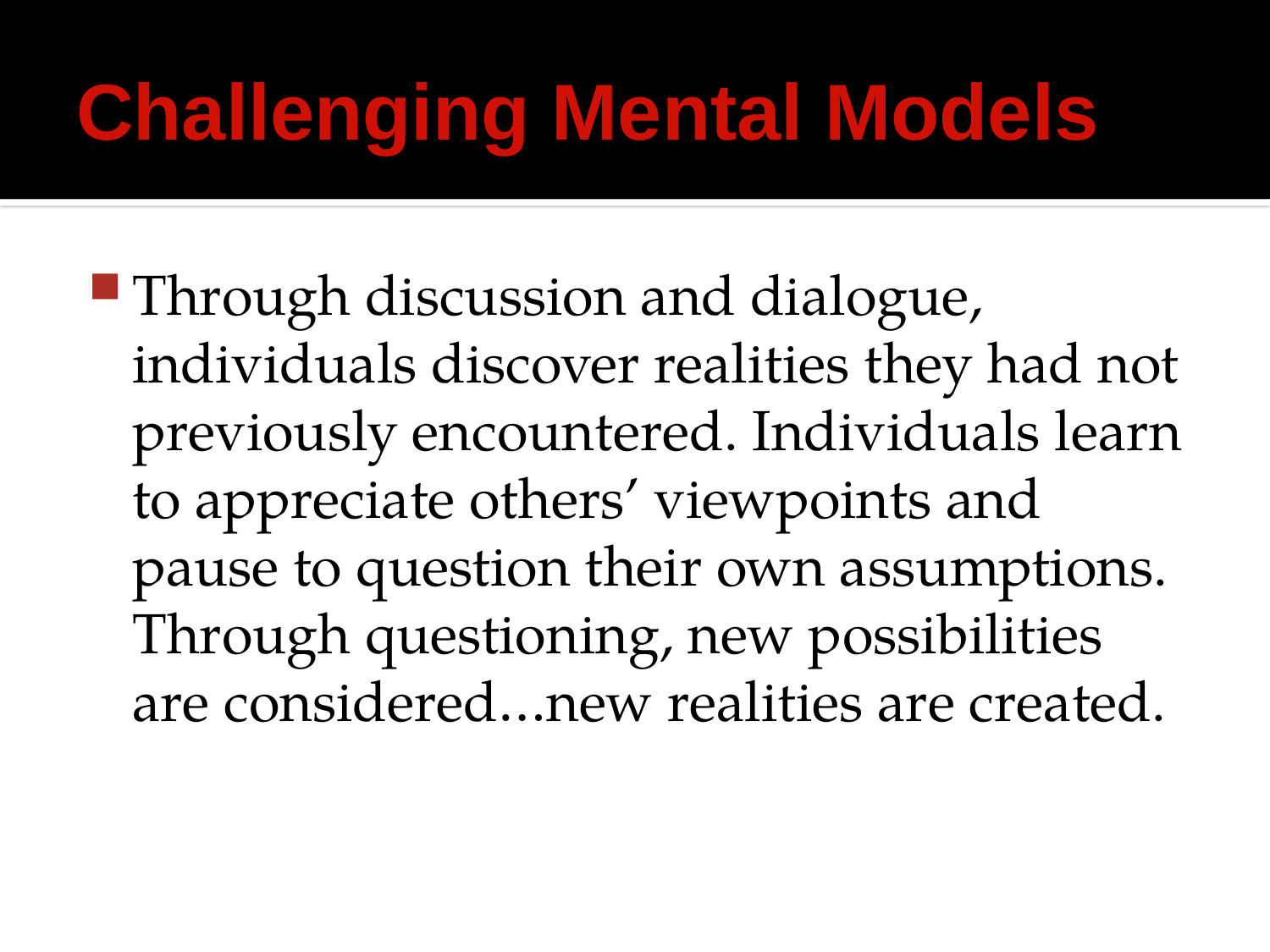

# Challenging Mental Models
Through discussion and dialogue, individuals discover realities they had not previously encountered. Individuals learn to appreciate others’ viewpoints and pause to question their own assumptions. Through questioning, new possibilities are considered…new realities are created.